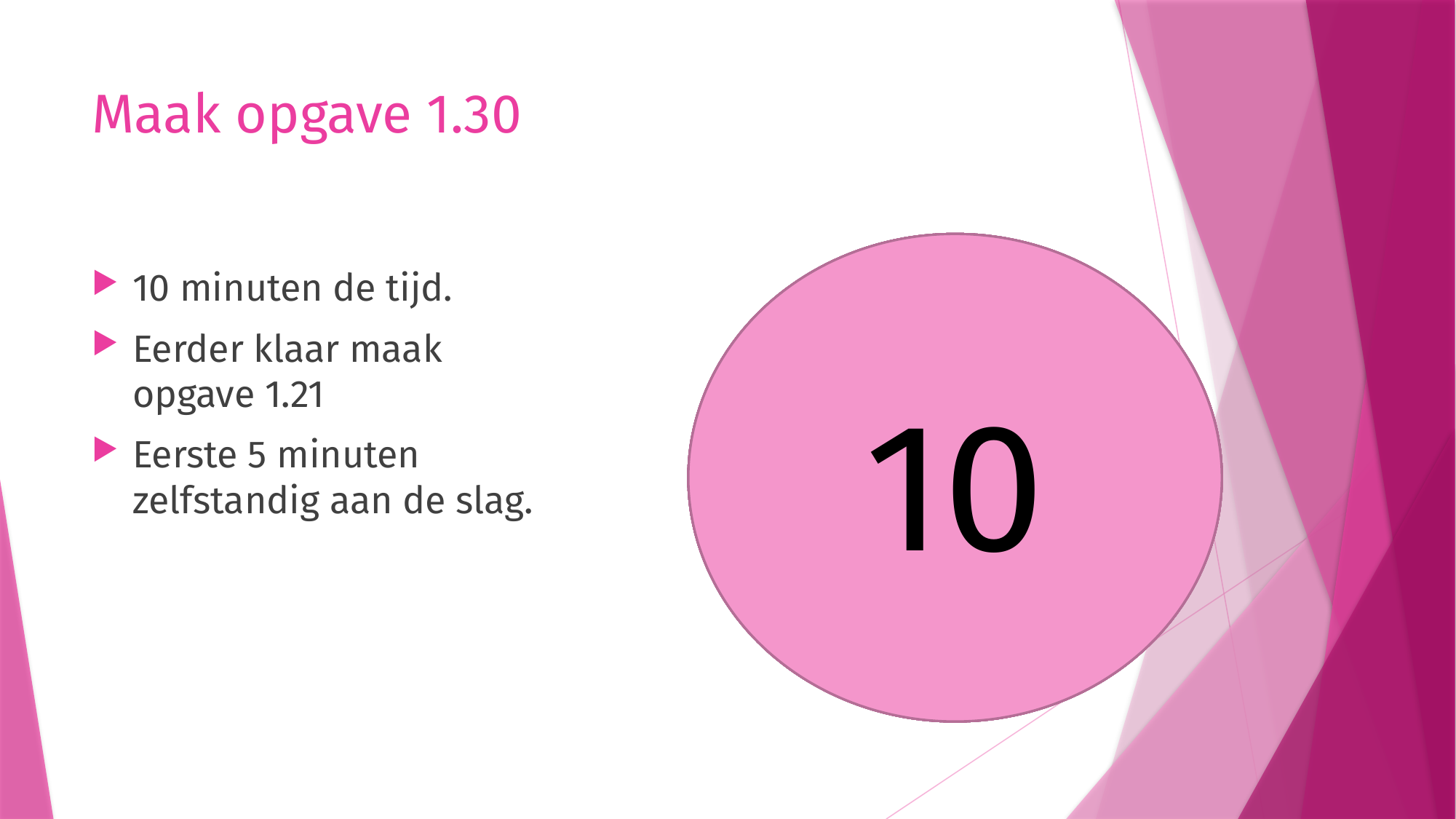

# Maak opgave 1.30
10
9
8
5
6
7
4
3
1
2
10 minuten de tijd.
Eerder klaar maak opgave 1.21
Eerste 5 minuten zelfstandig aan de slag.